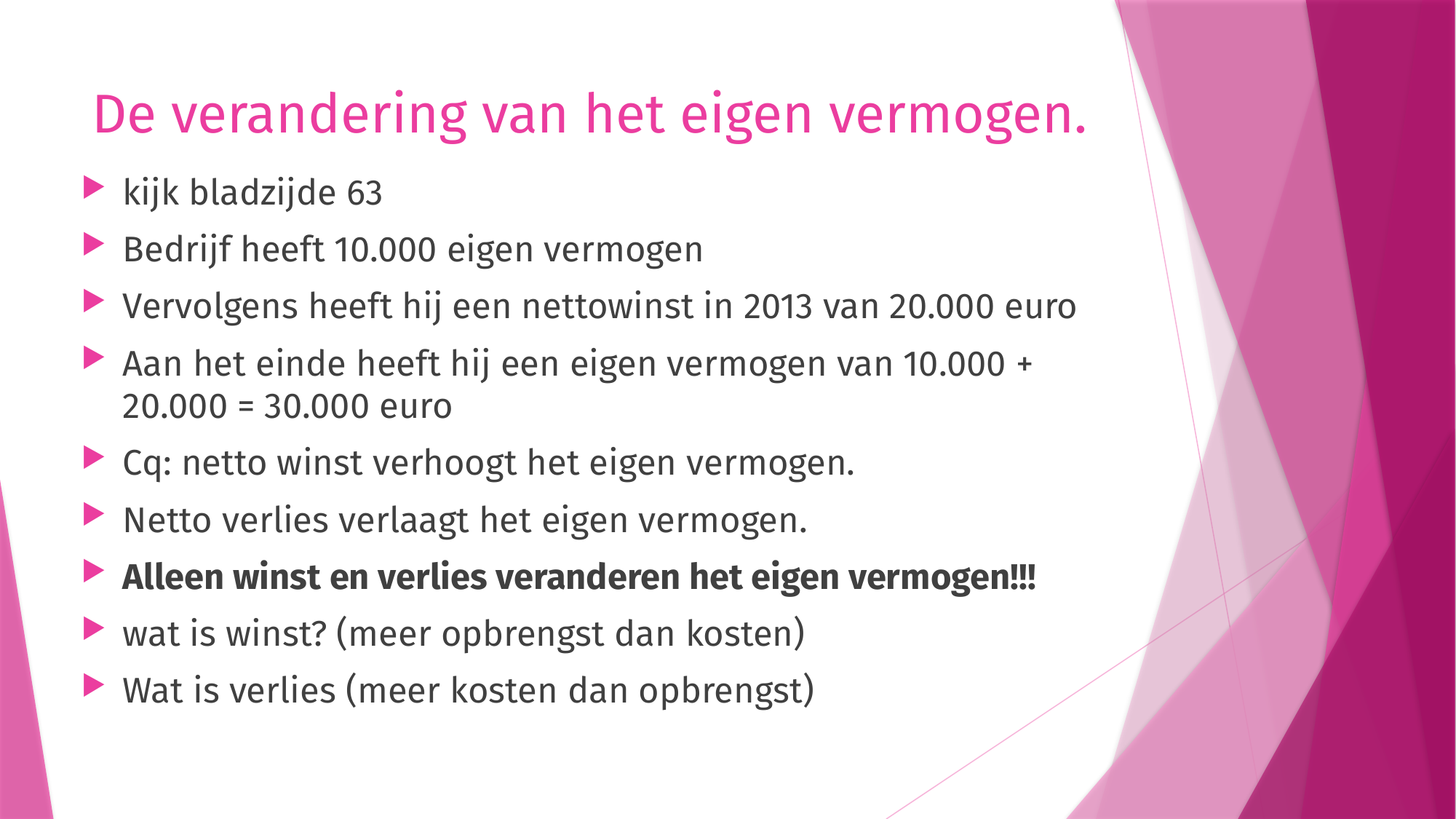

# De verandering van het eigen vermogen.
kijk bladzijde 63
Bedrijf heeft 10.000 eigen vermogen
Vervolgens heeft hij een nettowinst in 2013 van 20.000 euro
Aan het einde heeft hij een eigen vermogen van 10.000 + 20.000 = 30.000 euro
Cq: netto winst verhoogt het eigen vermogen.
Netto verlies verlaagt het eigen vermogen.
Alleen winst en verlies veranderen het eigen vermogen!!!
wat is winst? (meer opbrengst dan kosten)
Wat is verlies (meer kosten dan opbrengst)